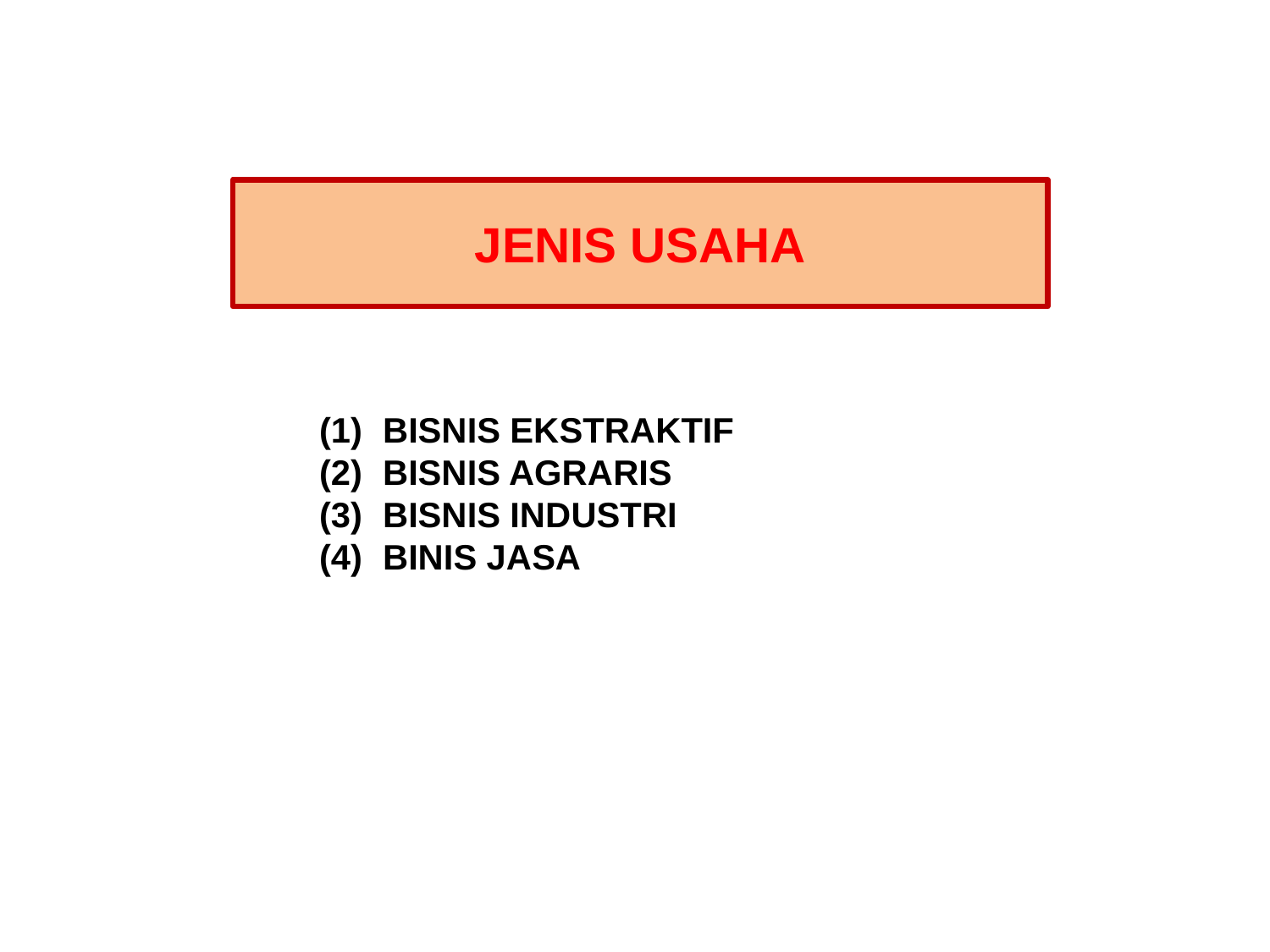

JENIS USAHA
BISNIS EKSTRAKTIF
BISNIS AGRARIS
BISNIS INDUSTRI
BINIS JASA